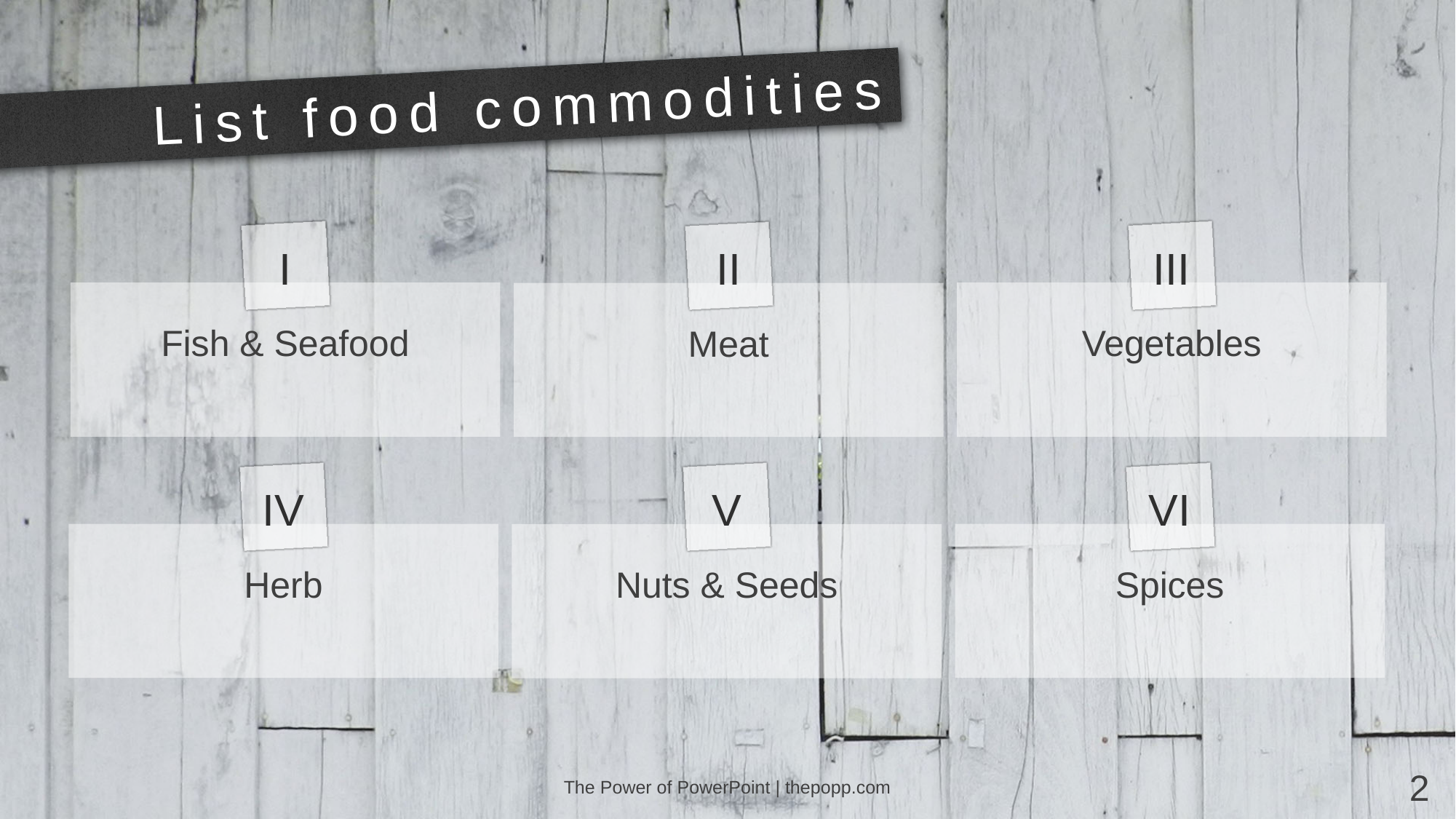

# List food commodities
Vegetables
Fish & Seafood
Meat

Spices
Herb
Nuts & Seeds

The Power of PowerPoint | thepopp.com
2